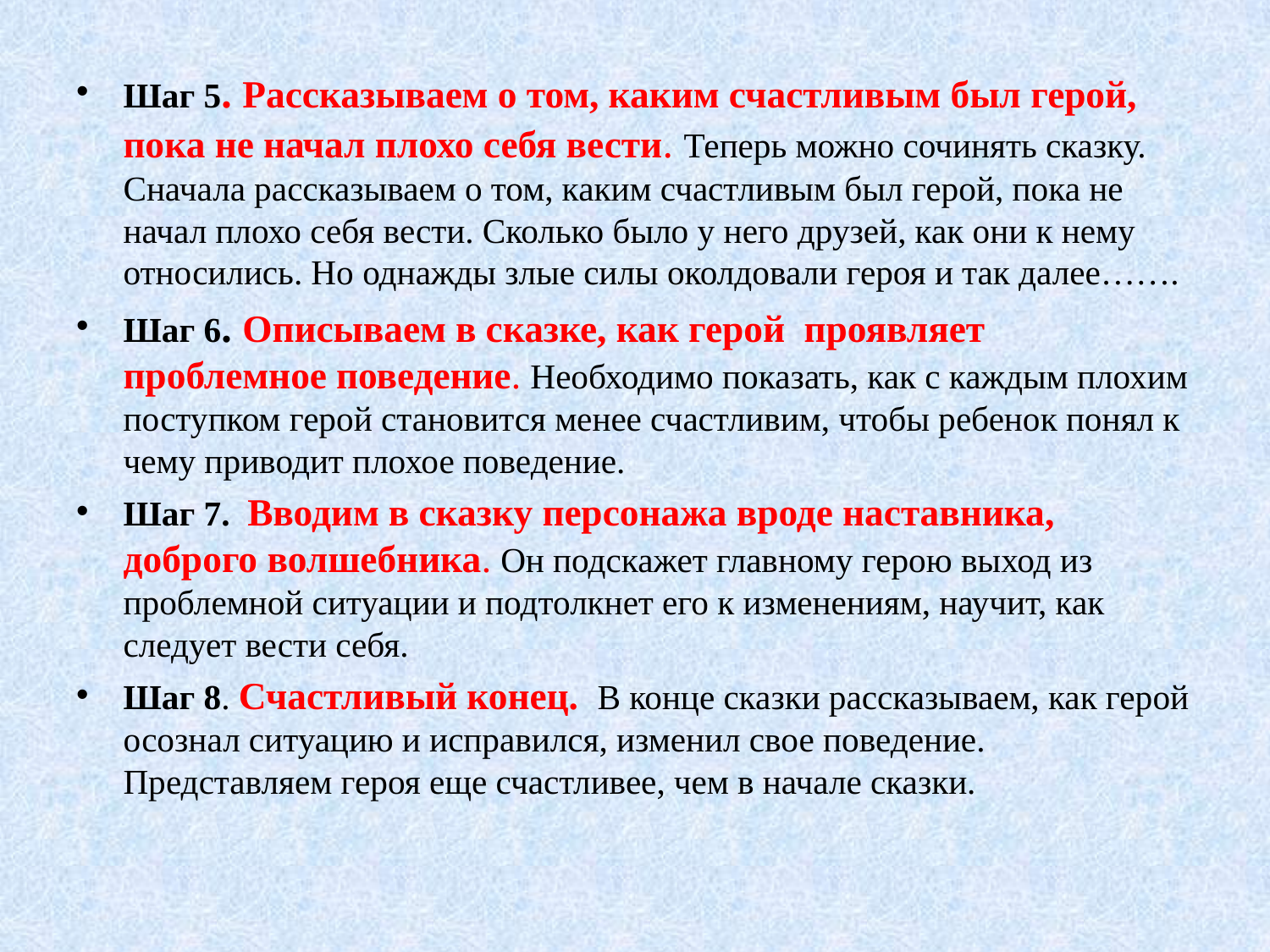

Шаг 5. Рассказываем о том, каким счастливым был герой, пока не начал плохо себя вести. Теперь можно сочинять сказку. Сначала рассказываем о том, каким счастливым был герой, пока не начал плохо себя вести. Сколько было у него друзей, как они к нему относились. Но однажды злые силы околдовали героя и так далее…….
Шаг 6. Описываем в сказке, как герой  проявляет проблемное поведение. Необходимо показать, как с каждым плохим поступком герой становится менее счастливим, чтобы ребенок понял к чему приводит плохое поведение.
Шаг 7.  Вводим в сказку персонажа вроде наставника, доброго волшебника. Он подскажет главному герою выход из проблемной ситуации и подтолкнет его к изменениям, научит, как следует вести себя.
Шаг 8. Счастливый конец.  В конце сказки рассказываем, как герой осознал ситуацию и исправился, изменил свое поведение. Представляем героя еще счастливее, чем в начале сказки.